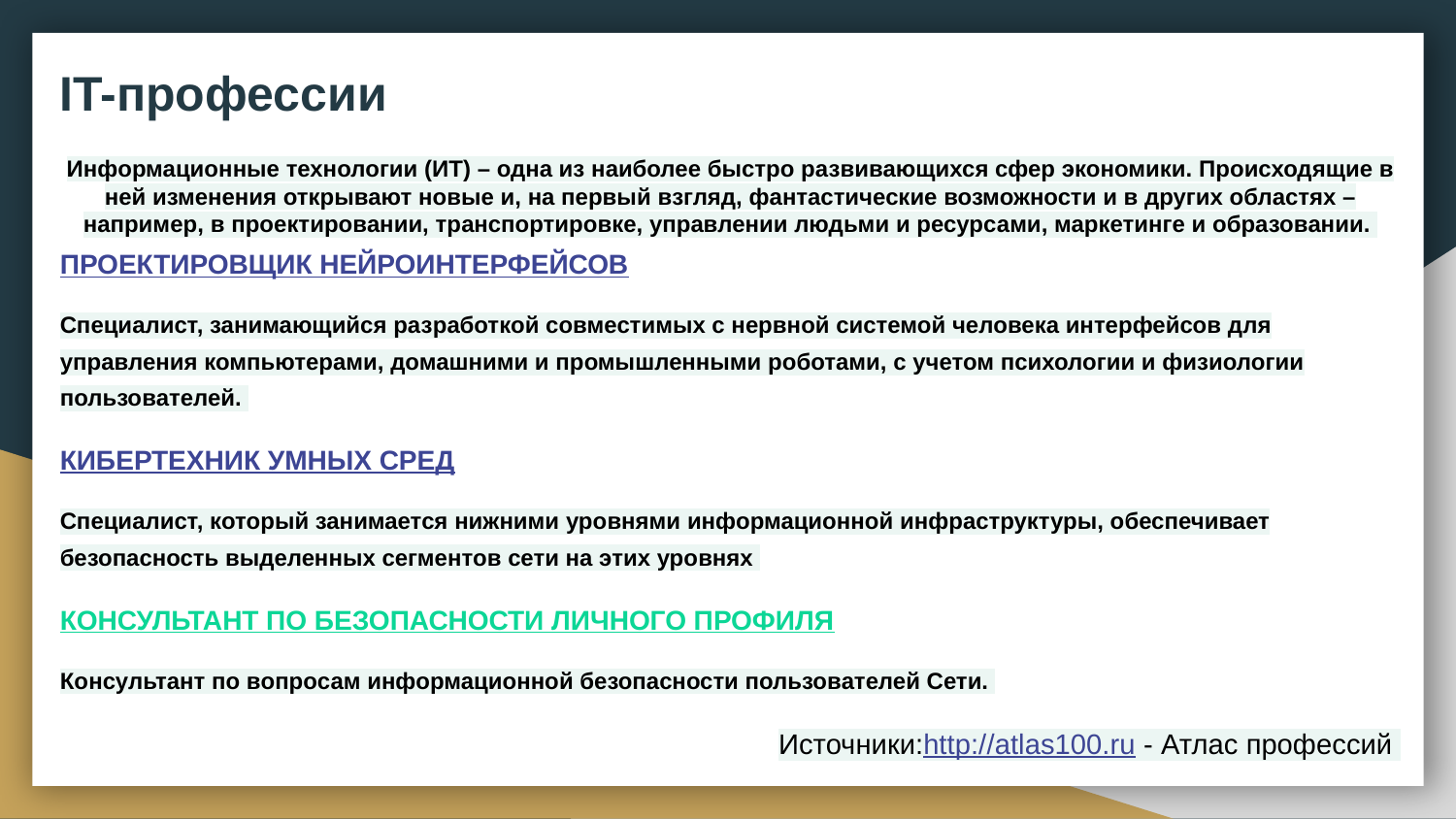

# IT-профессии
Информационные технологии (ИТ) – одна из наиболее быстро развивающихся сфер экономики. Происходящие в ней изменения открывают новые и, на первый взгляд, фантастические возможности и в других областях – например, в проектировании, транспортировке, управлении людьми и ресурсами, маркетинге и образовании.
ПРОЕКТИРОВЩИК НЕЙРОИНТЕРФЕЙСОВ
Специалист, занимающийся разработкой совместимых с нервной системой человека интерфейсов для управления компьютерами, домашними и промышленными роботами, с учетом психологии и физиологии пользователей.
КИБЕРТЕХНИК УМНЫХ СРЕД
Специалист, который занимается нижними уровнями информационной инфраструктуры, обеспечивает безопасность выделенных сегментов сети на этих уровнях
КОНСУЛЬТАНТ ПО БЕЗОПАСНОСТИ ЛИЧНОГО ПРОФИЛЯ
Консультант по вопросам информационной безопасности пользователей Сети.
Источники:http://atlas100.ru - Атлас профессий